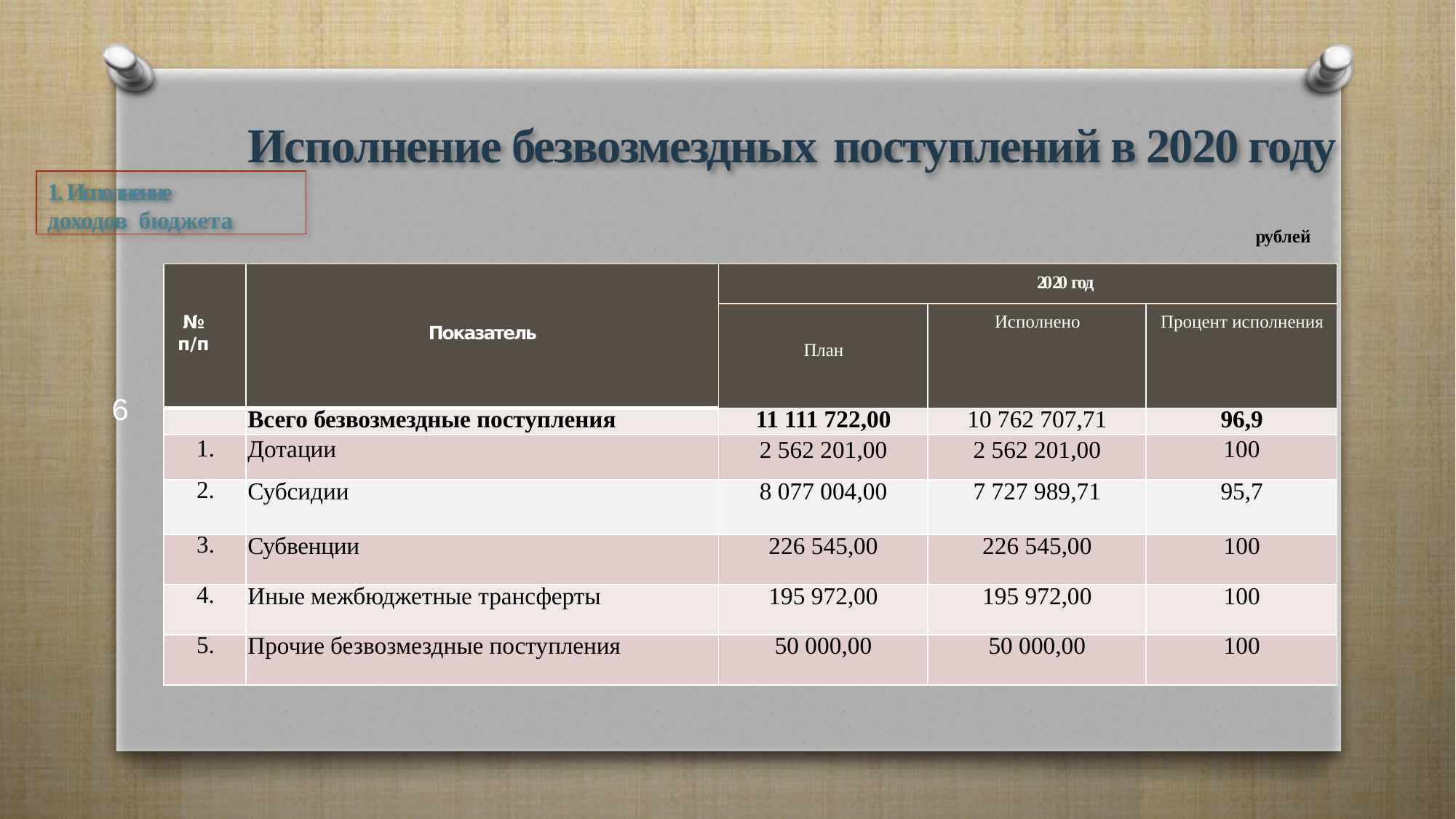

# Исполнение безвозмездных поступлений в 2020 году
1. Исполнение  доходов  бюджета
рублей
| № п/п | Показатель | 2020 год |  |  |
| --- | --- | --- | --- | --- |
|  |  | План | Исполнено | Процент исполнения |
|  | Всего безвозмездные поступления | 11 111 722,00 | 10 762 707,71 | 96,9 |
| 1. | Дотации | 2 562 201,00 | 2 562 201,00 | 100 |
| 2. | Субсидии | 8 077 004,00 | 7 727 989,71 | 95,7 |
| 3. | Субвенции | 226 545,00 | 226 545,00 | 100 |
| 4. | Иные межбюджетные трансферты | 195 972,00 | 195 972,00 | 100 |
| 5. | Прочие безвозмездные поступления | 50 000,00 | 50 000,00 | 100 |
6